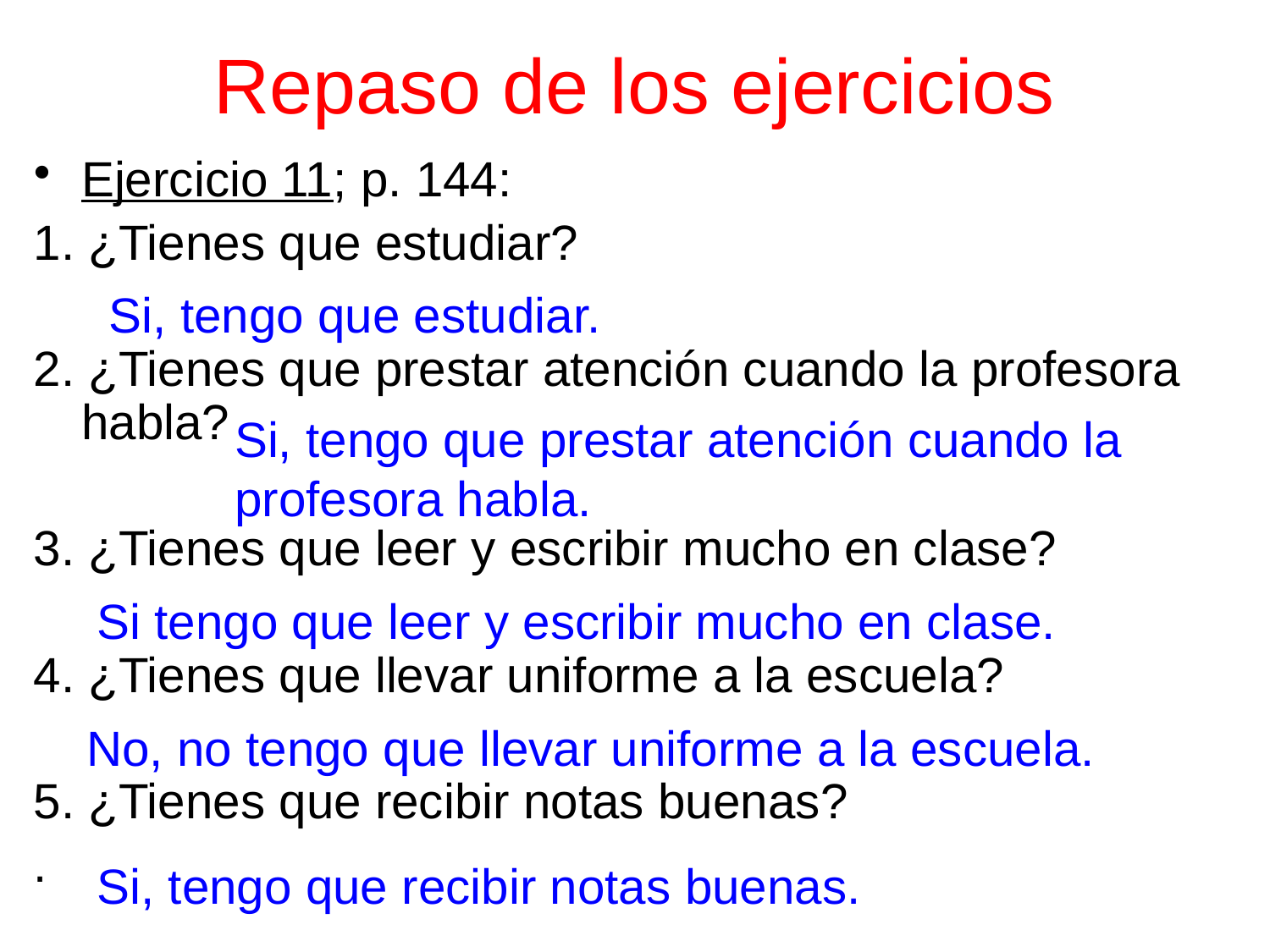

# Repaso de los ejercicios
Ejercicio 11; p. 144:
1. ¿Tienes que estudiar?

2. ¿Tienes que prestar atención cuando la profesora habla?

3. ¿Tienes que leer y escribir mucho en clase?

4. ¿Tienes que llevar uniforme a la escuela?

5. ¿Tienes que recibir notas buenas?
.

Si, tengo que estudiar.
Si, tengo que prestar atención cuando la
profesora habla.
Si tengo que leer y escribir mucho en clase.
No, no tengo que llevar uniforme a la escuela.
Si, tengo que recibir notas buenas.